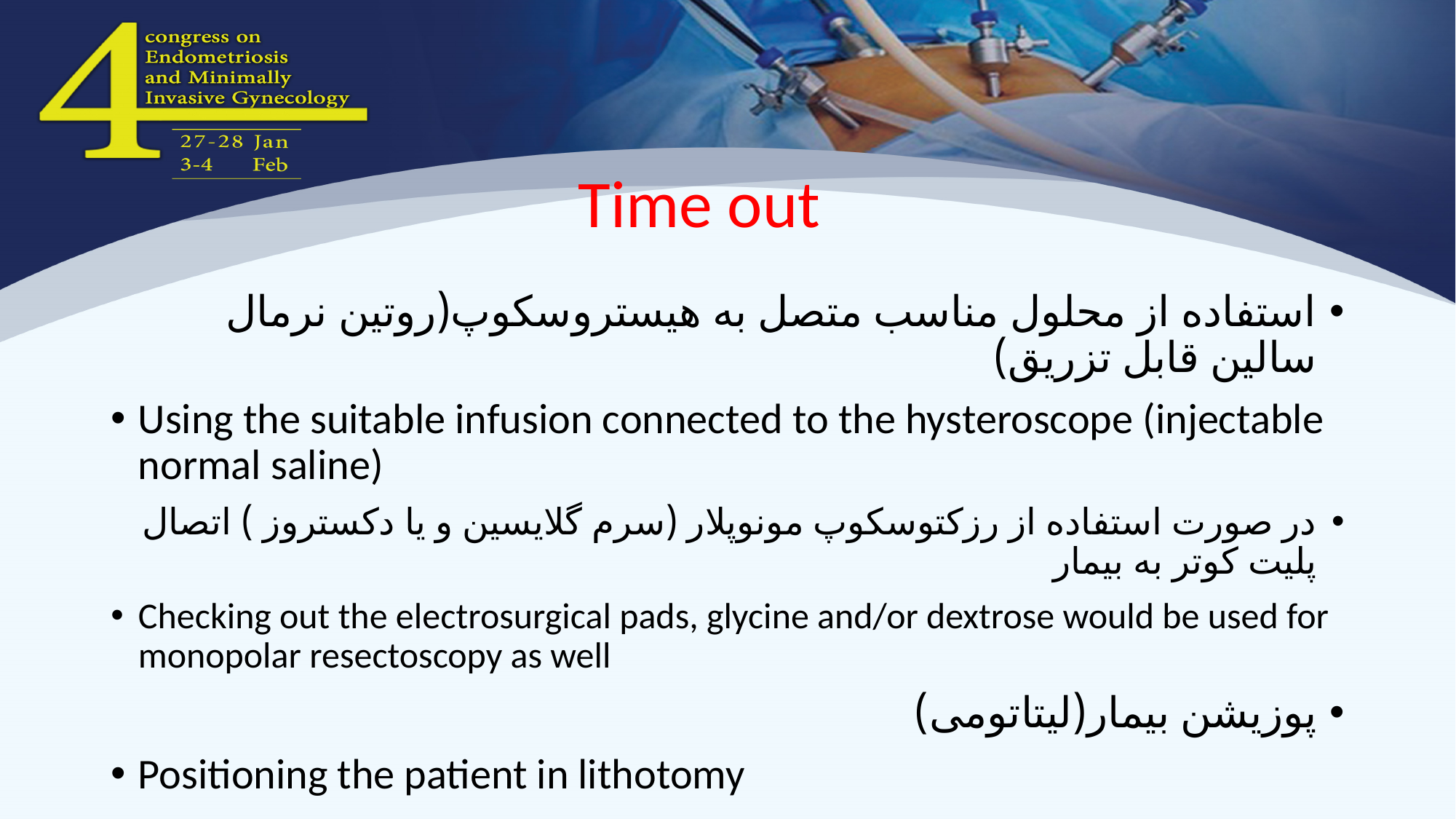

# Time out
استفاده از محلول مناسب متصل به هیستروسکوپ(روتین نرمال سالین قابل تزریق)
Using the suitable infusion connected to the hysteroscope (injectable normal saline)
در صورت استفاده از رزکتوسکوپ مونوپلار (سرم گلایسین و یا دکستروز ) اتصال پلیت کوتر به بیمار
Checking out the electrosurgical pads, glycine and/or dextrose would be used for monopolar resectoscopy as well
پوزیشن بیمار(لیتاتومی)
Positioning the patient in lithotomy